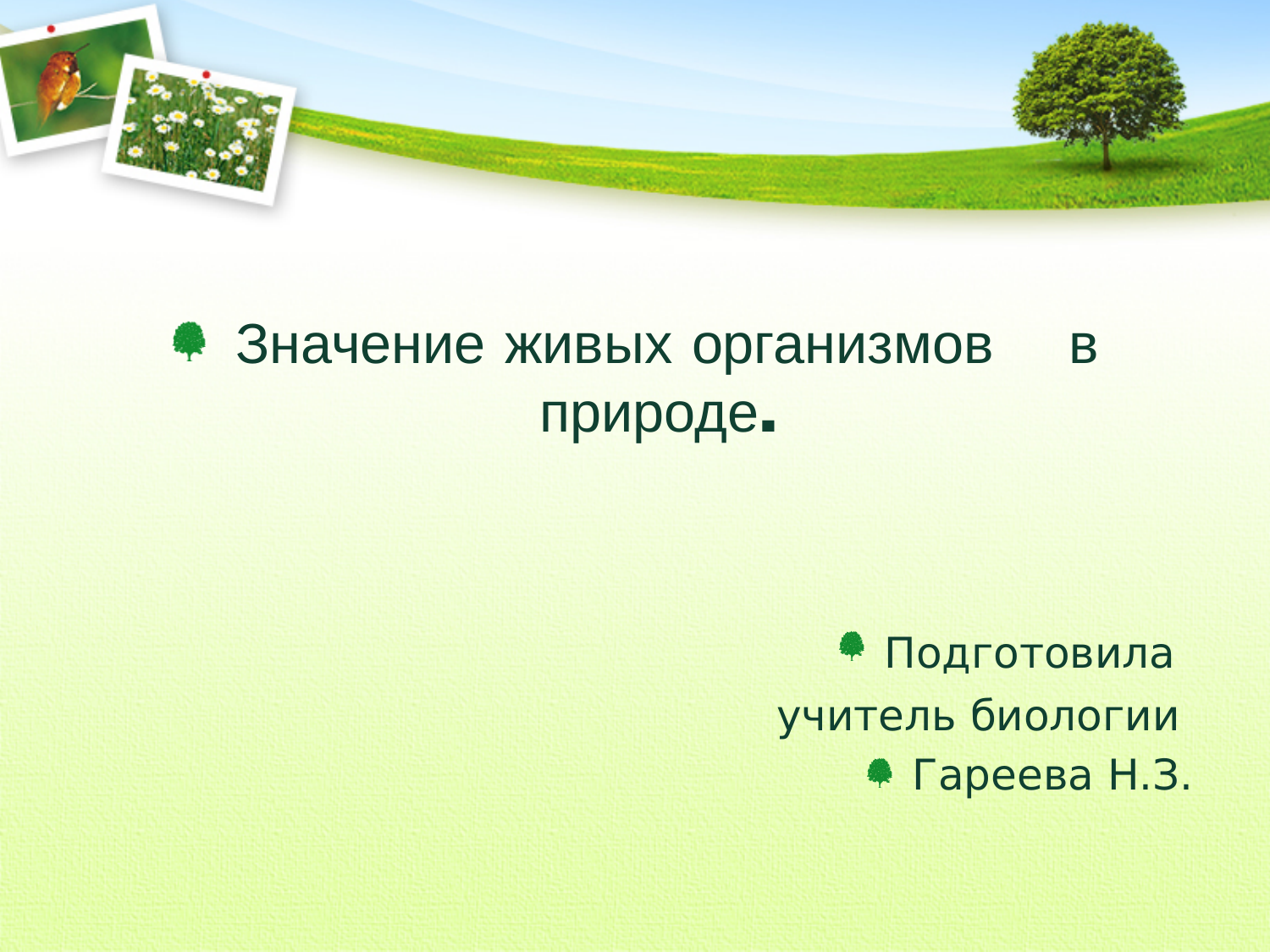

#

 Значение живых организмов    в природе.

Подготовила
                                   учитель биологии
Гареева Н.З.